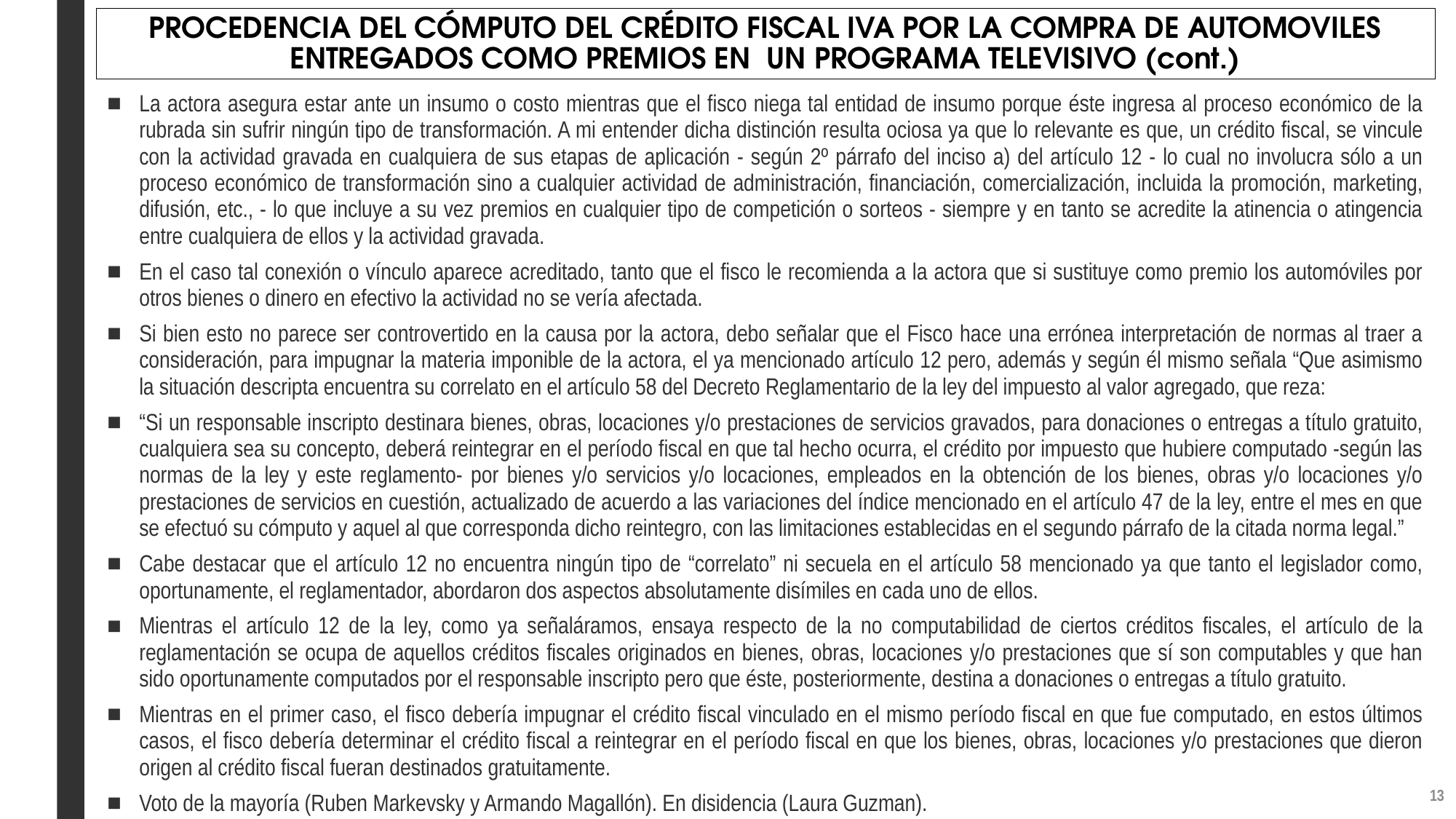

# PROCEDENCIA DEL CÓMPUTO DEL CRÉDITO FISCAL IVA POR LA COMPRA DE AUTOMOVILES ENTREGADOS COMO PREMIOS EN  UN PROGRAMA TELEVISIVO (cont.)
La actora asegura estar ante un insumo o costo mientras que el fisco niega tal entidad de insumo porque éste ingresa al proceso económico de la rubrada sin sufrir ningún tipo de transformación. A mi entender dicha distinción resulta ociosa ya que lo relevante es que, un crédito fiscal, se vincule con la actividad gravada en cualquiera de sus etapas de aplicación - según 2º párrafo del inciso a) del artículo 12 - lo cual no involucra sólo a un proceso económico de transformación sino a cualquier actividad de administración, financiación, comercialización, incluida la promoción, marketing, difusión, etc., - lo que incluye a su vez premios en cualquier tipo de competición o sorteos - siempre y en tanto se acredite la atinencia o atingencia entre cualquiera de ellos y la actividad gravada.
En el caso tal conexión o vínculo aparece acreditado, tanto que el fisco le recomienda a la actora que si sustituye como premio los automóviles por otros bienes o dinero en efectivo la actividad no se vería afectada.
Si bien esto no parece ser controvertido en la causa por la actora, debo señalar que el Fisco hace una errónea interpretación de normas al traer a consideración, para impugnar la materia imponible de la actora, el ya mencionado artículo 12 pero, además y según él mismo señala “Que asimismo la situación descripta encuentra su correlato en el artículo 58 del Decreto Reglamentario de la ley del impuesto al valor agregado, que reza:
“Si un responsable inscripto destinara bienes, obras, locaciones y/o prestaciones de servicios gravados, para donaciones o entregas a título gratuito, cualquiera sea su concepto, deberá reintegrar en el período fiscal en que tal hecho ocurra, el crédito por impuesto que hubiere computado -según las normas de la ley y este reglamento- por bienes y/o servicios y/o locaciones, empleados en la obtención de los bienes, obras y/o locaciones y/o prestaciones de servicios en cuestión, actualizado de acuerdo a las variaciones del índice mencionado en el artículo 47 de la ley, entre el mes en que se efectuó su cómputo y aquel al que corresponda dicho reintegro, con las limitaciones establecidas en el segundo párrafo de la citada norma legal.”
Cabe destacar que el artículo 12 no encuentra ningún tipo de “correlato” ni secuela en el artículo 58 mencionado ya que tanto el legislador como, oportunamente, el reglamentador, abordaron dos aspectos absolutamente disímiles en cada uno de ellos.
Mientras el artículo 12 de la ley, como ya señaláramos, ensaya respecto de la no computabilidad de ciertos créditos fiscales, el artículo de la reglamentación se ocupa de aquellos créditos fiscales originados en bienes, obras, locaciones y/o prestaciones que sí son computables y que han sido oportunamente computados por el responsable inscripto pero que éste, posteriormente, destina a donaciones o entregas a título gratuito.
Mientras en el primer caso, el fisco debería impugnar el crédito fiscal vinculado en el mismo período fiscal en que fue computado, en estos últimos casos, el fisco debería determinar el crédito fiscal a reintegrar en el período fiscal en que los bienes, obras, locaciones y/o prestaciones que dieron origen al crédito fiscal fueran destinados gratuitamente.
Voto de la mayoría (Ruben Markevsky y Armando Magallón). En disidencia (Laura Guzman).
13